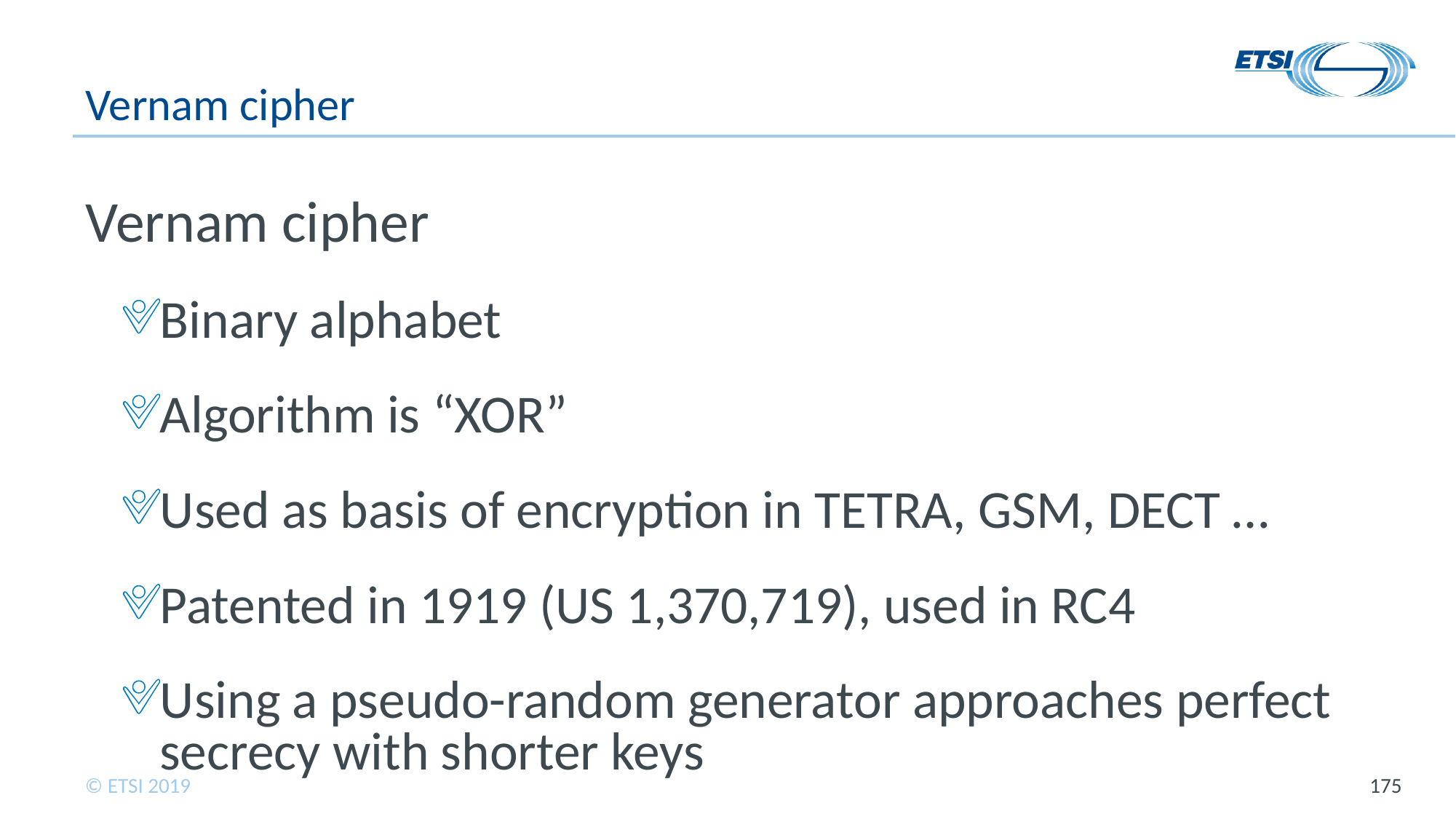

# Vernam cipher
Vernam cipher
Binary alphabet
Algorithm is “XOR”
Used as basis of encryption in TETRA, GSM, DECT …
Patented in 1919 (US 1,370,719), used in RC4
Using a pseudo-random generator approaches perfect secrecy with shorter keys